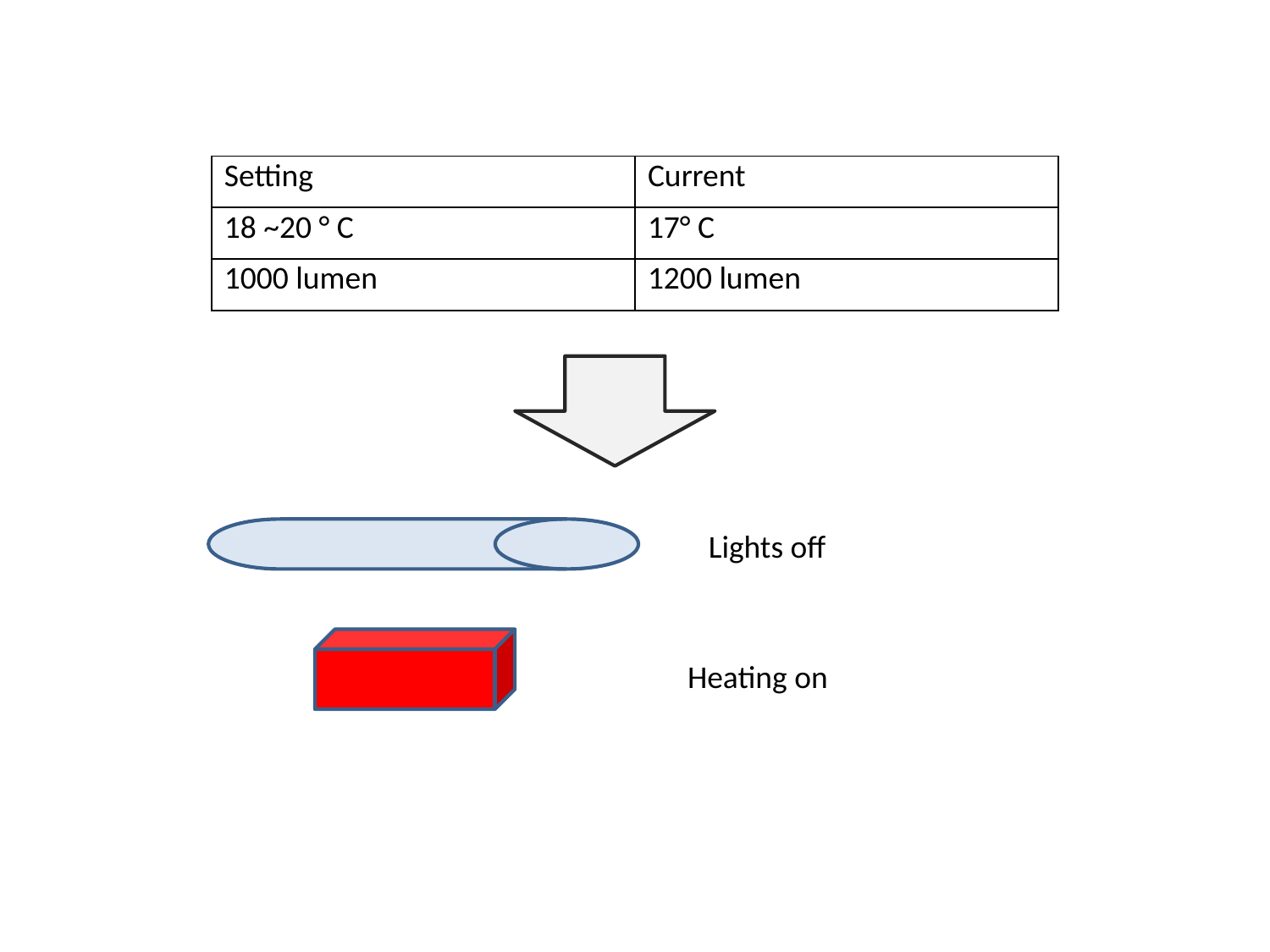

| Setting | Current |
| --- | --- |
| 18 ~20 ° C | 17° C |
| 1000 lumen | 1200 lumen |

Lights off

Heating on